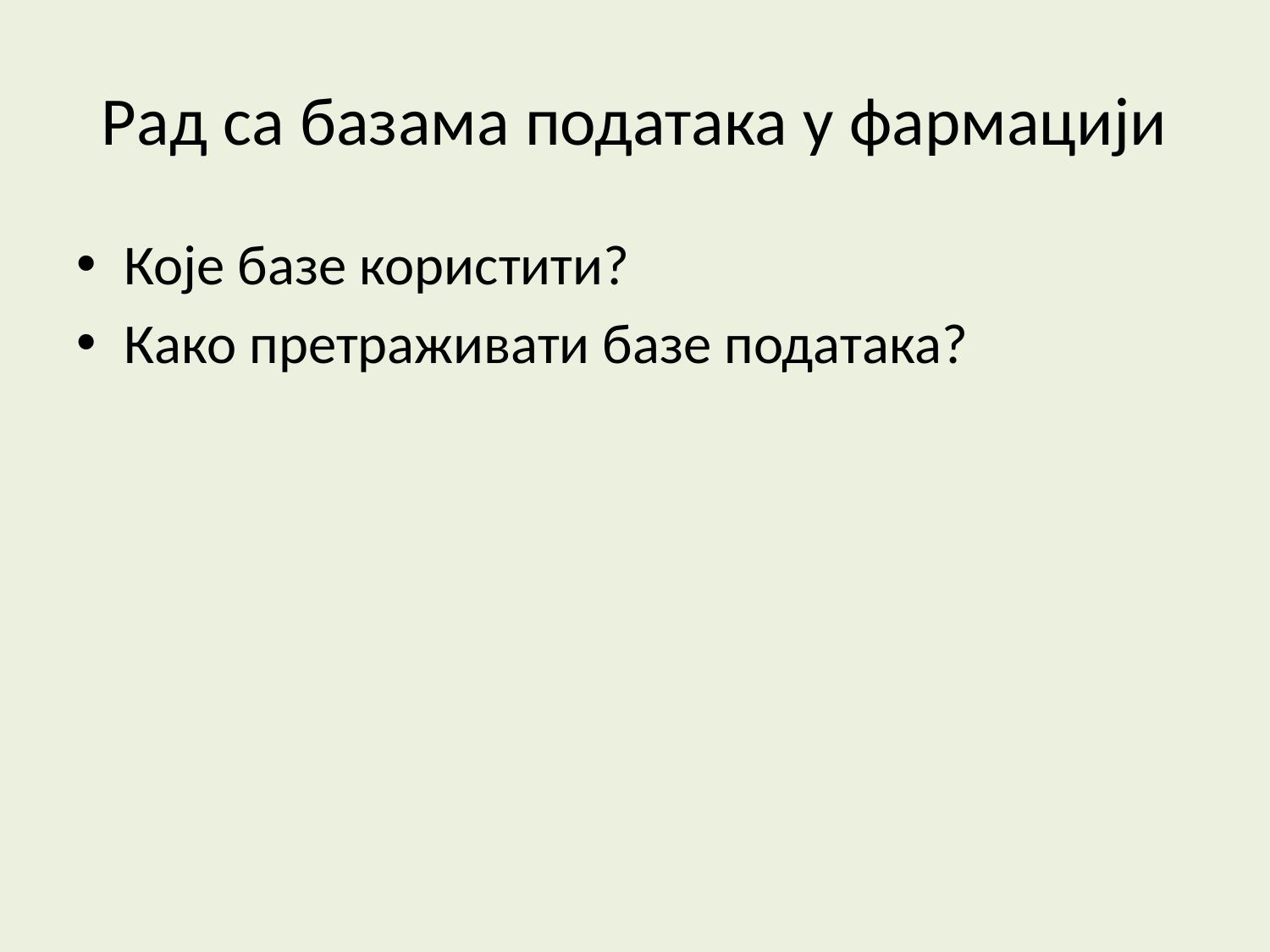

# Рад са базама података у фармацији
Које базе користити?
Како претраживати базе података?